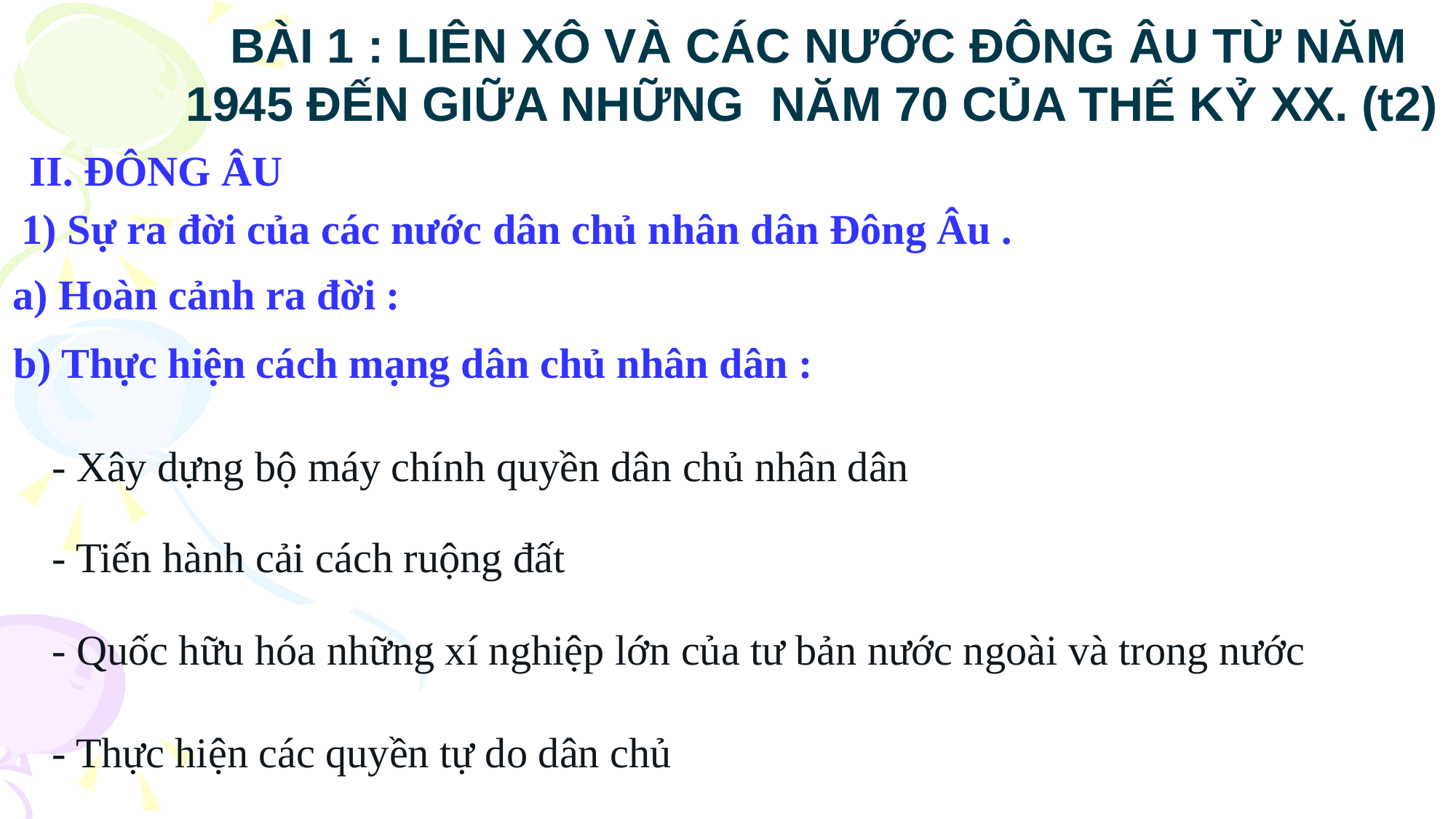

BÀI 1 : LIÊN XÔ VÀ CÁC NƯỚC ĐÔNG ÂU TỪ NĂM 1945 ĐẾN GIỮA NHỮNG  NĂM 70 CỦA THẾ KỶ XX. (t2)
II. ĐÔNG ÂU
1) Sự ra đời của các nước dân chủ nhân dân Đông Âu .
a) Hoàn cảnh ra đời :
b) Thực hiện cách mạng dân chủ nhân dân :
- Xây dựng bộ máy chính quyền dân chủ nhân dân
- Tiến hành cải cách ruộng đất
- Quốc hữu hóa những xí nghiệp lớn của tư bản nước ngoài và trong nước
- Thực hiện các quyền tự do dân chủ